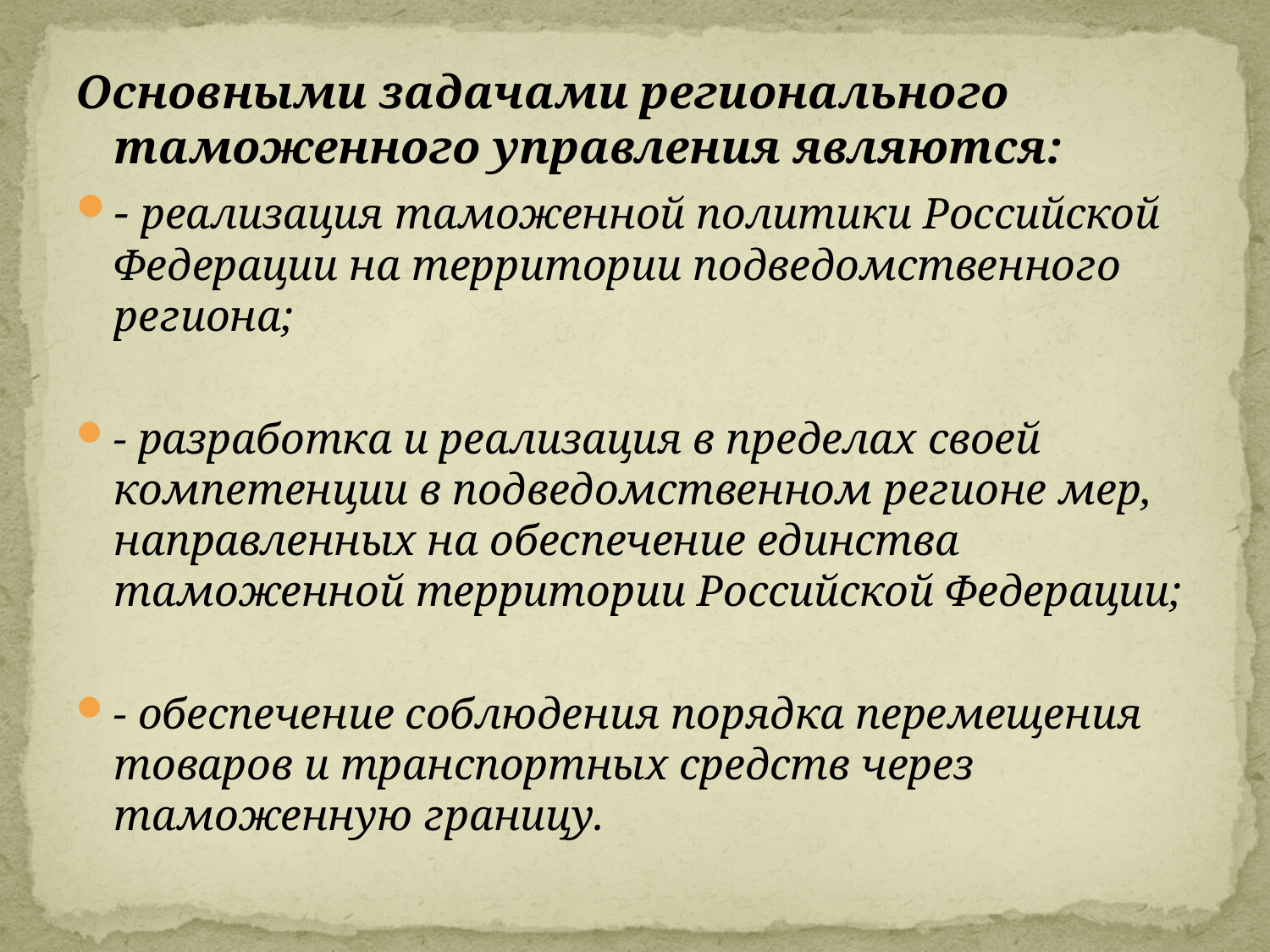

Основными задачами регионального таможенного управления являются:
- реализация таможенной политики Российской Федерации на территории подведомственного региона;

- разработка и реализация в пределах своей компетенции в подведомственном регионе мер, направленных на обеспечение единства таможенной территории Российской Федерации;

- обеспечение соблюдения порядка перемещения товаров и транспортных средств через таможенную границу.